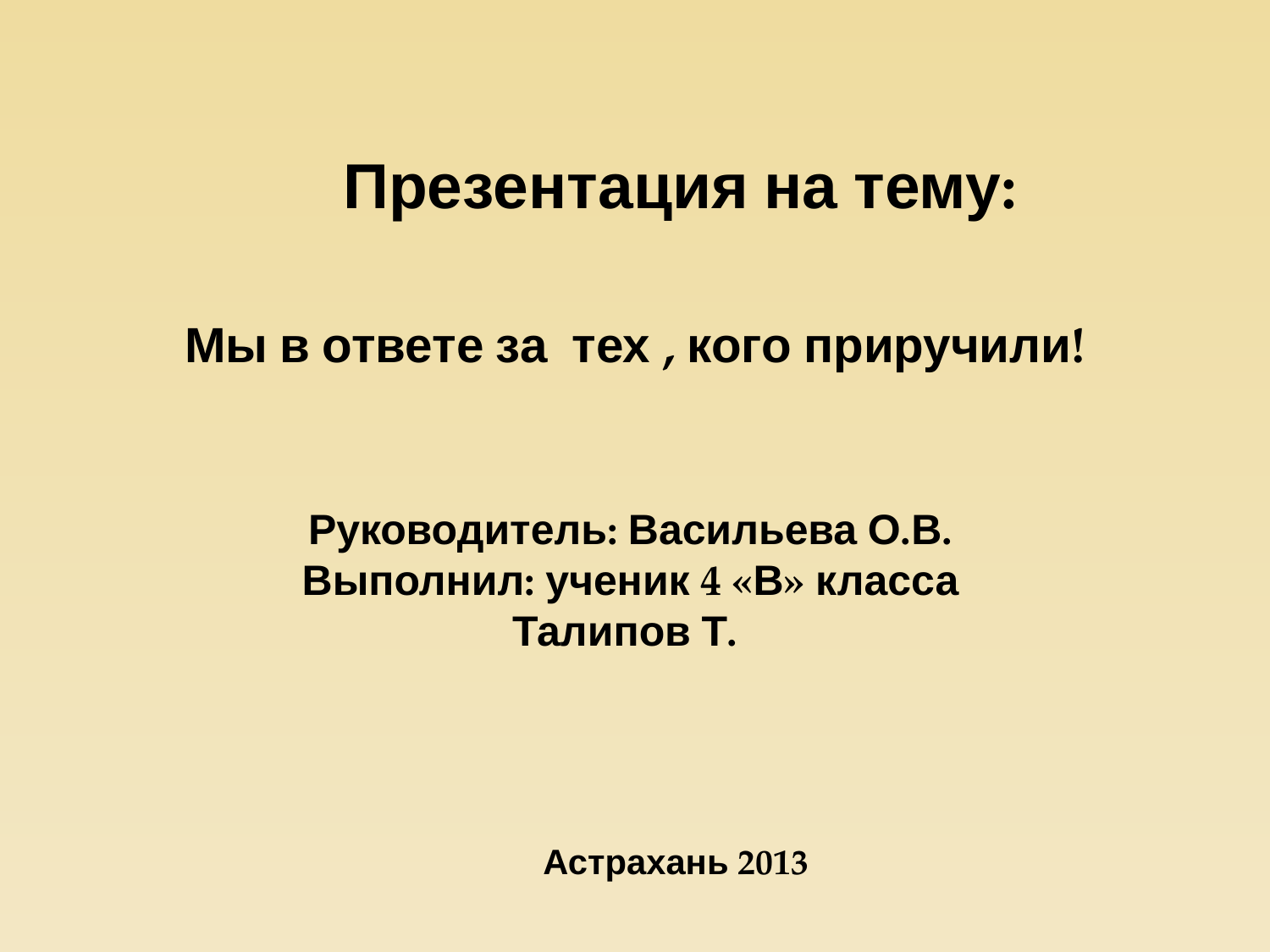

Презентация на тему:

Мы в ответе за  тех , кого приручили!
 Руководитель: Васильева О.В.
 Выполнил: ученик 4 «В» класса Талипов Т.
                                                     Астрахань 2013